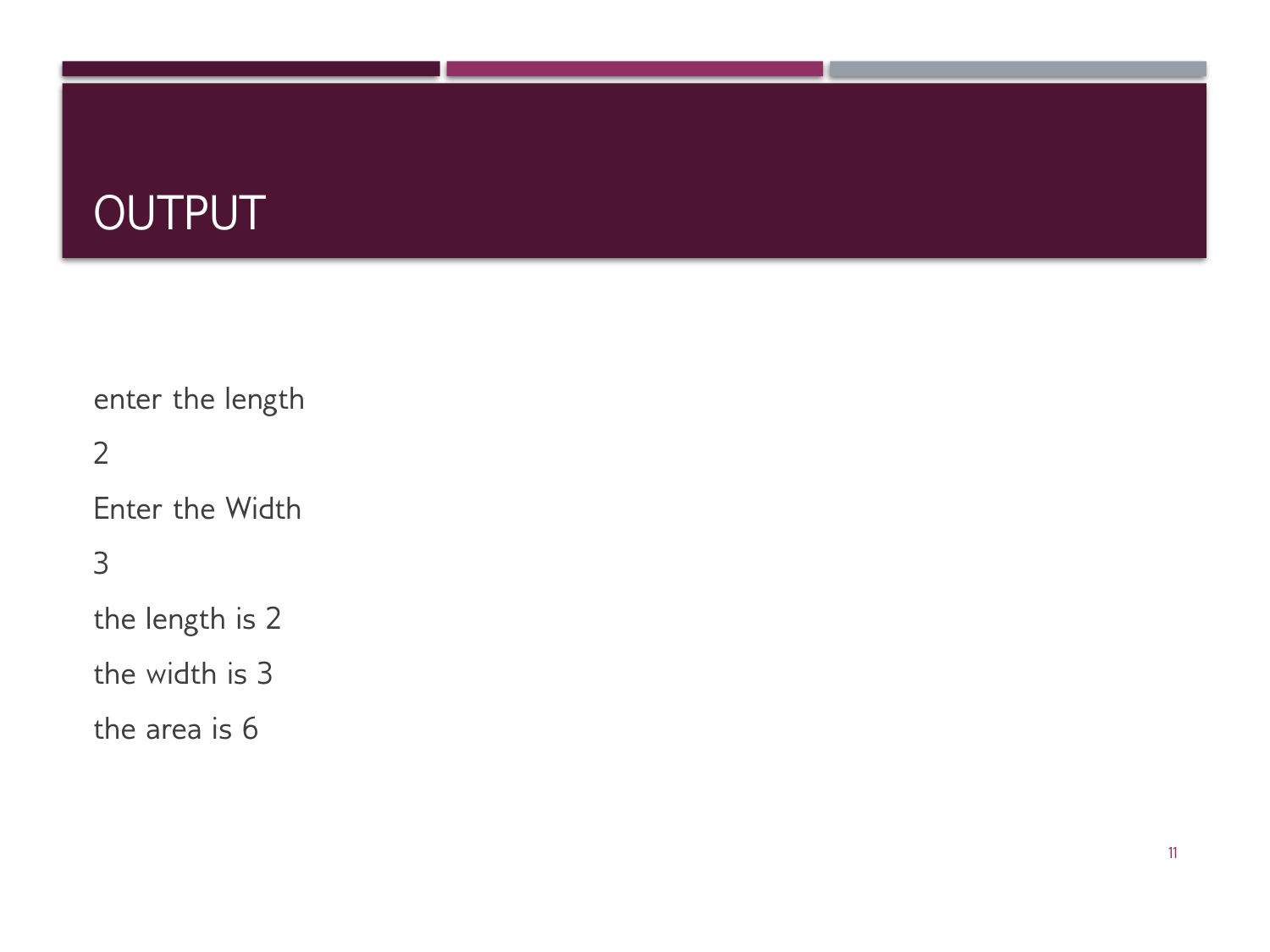

# Output
enter the length
2
Enter the Width
3
the length is 2
the width is 3
the area is 6
11